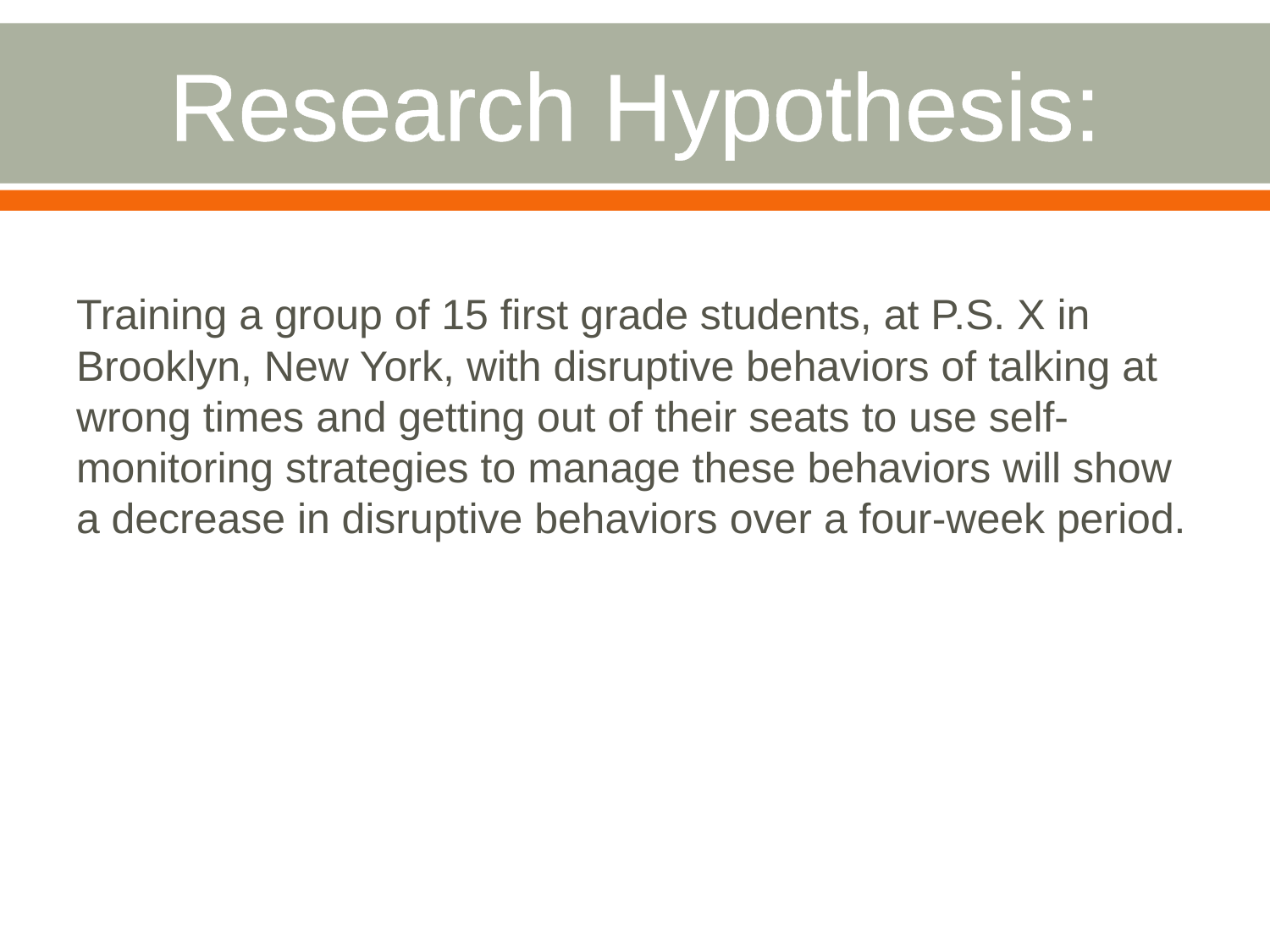

# Research Hypothesis:

Training a group of 15 first grade students, at P.S. X in Brooklyn, New York, with disruptive behaviors of talking at wrong times and getting out of their seats to use self-monitoring strategies to manage these behaviors will show a decrease in disruptive behaviors over a four-week period.